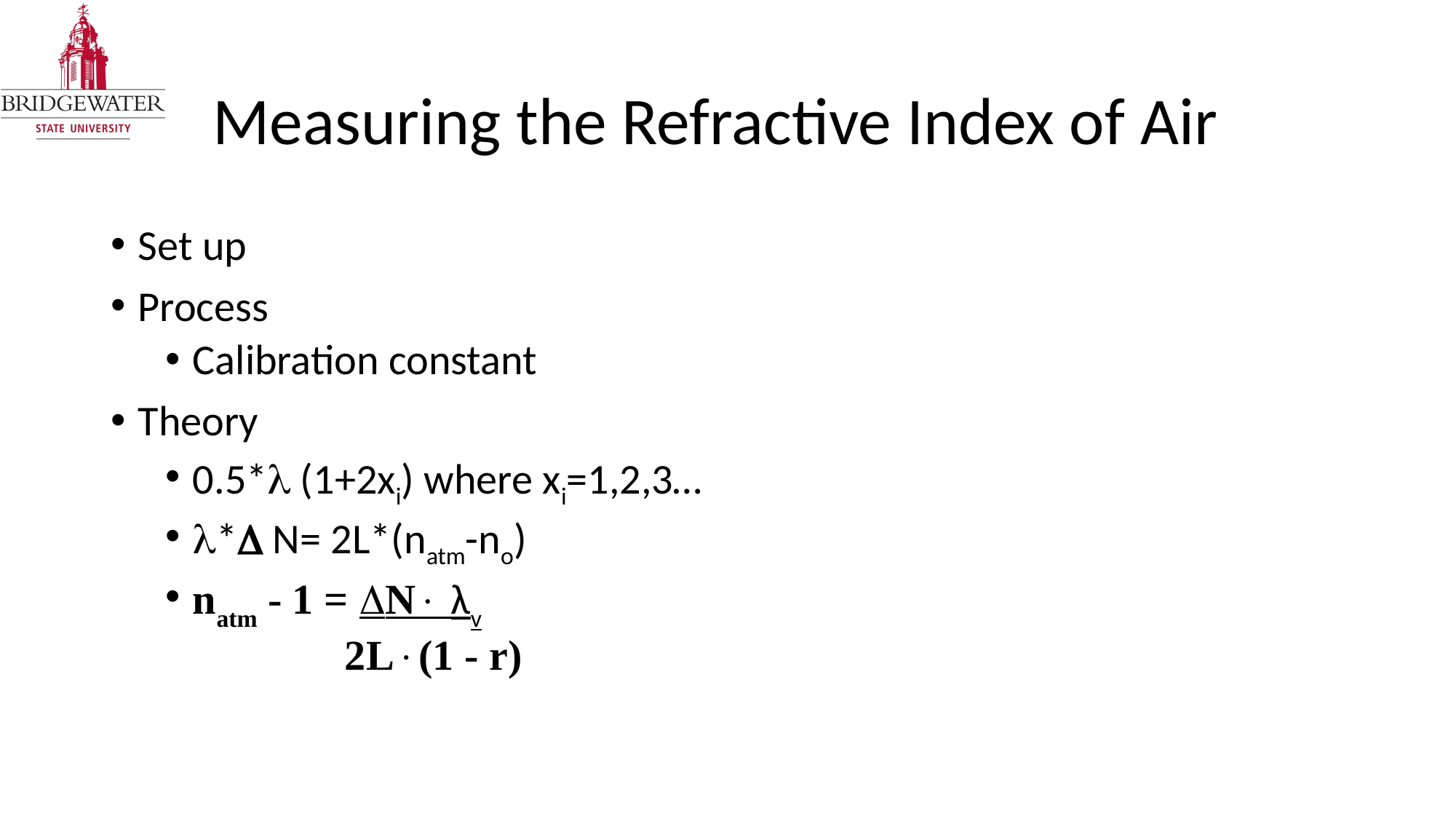

# Measuring the Refractive Index of Air
Set up
Process
Calibration constant
Theory
0.5*λ (1+2xi) where xi=1,2,3…
λ*Δ N= 2L*(natm-no)
natm - 1 = ΔN⋅ λv
                 2L⋅(1 - r)